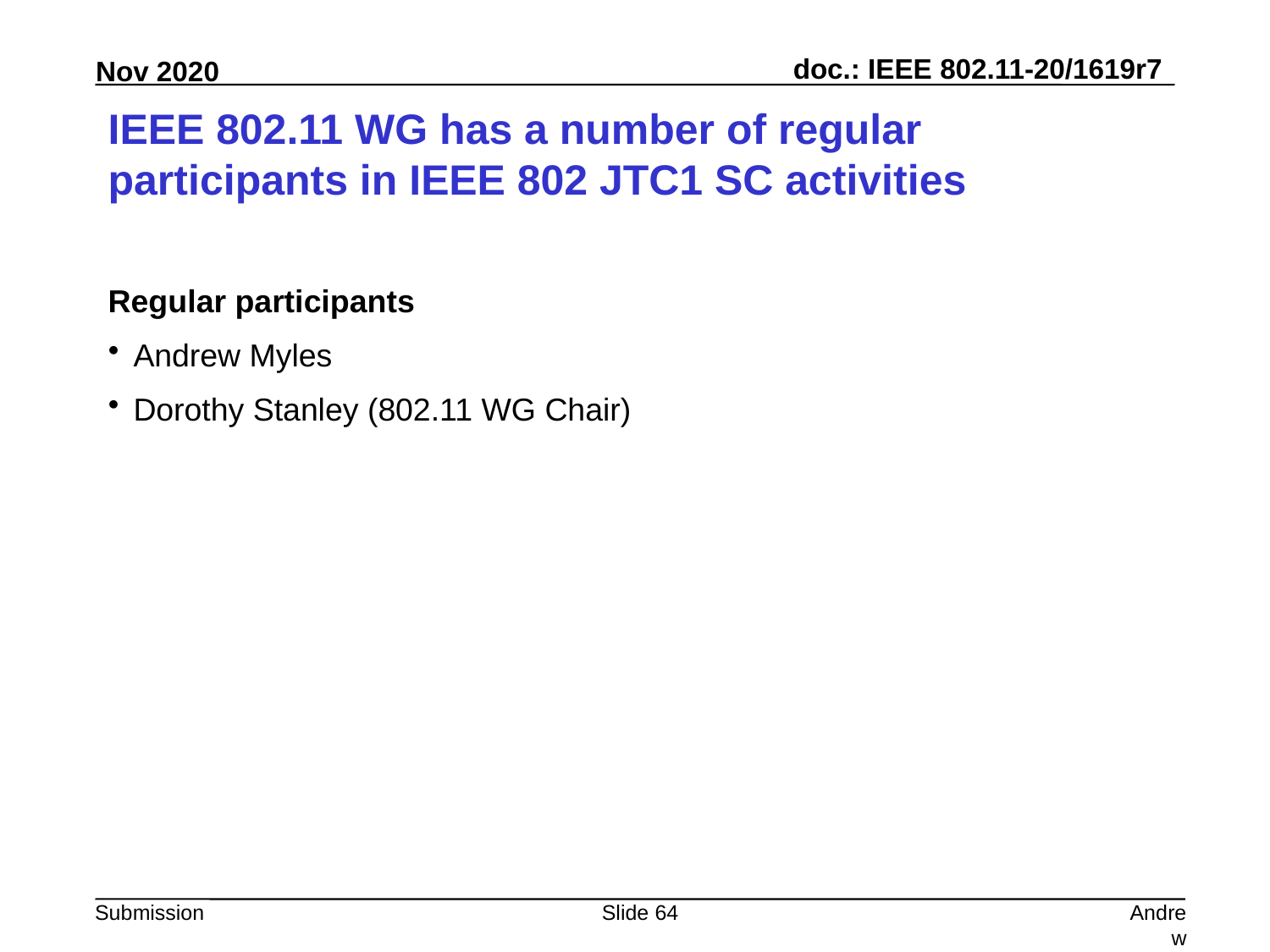

# IEEE 802.11 WG has a number of regular participants in IEEE 802 JTC1 SC activities
Regular participants
Andrew Myles
Dorothy Stanley (802.11 WG Chair)
Slide 64
Andrew Myles, Cisco